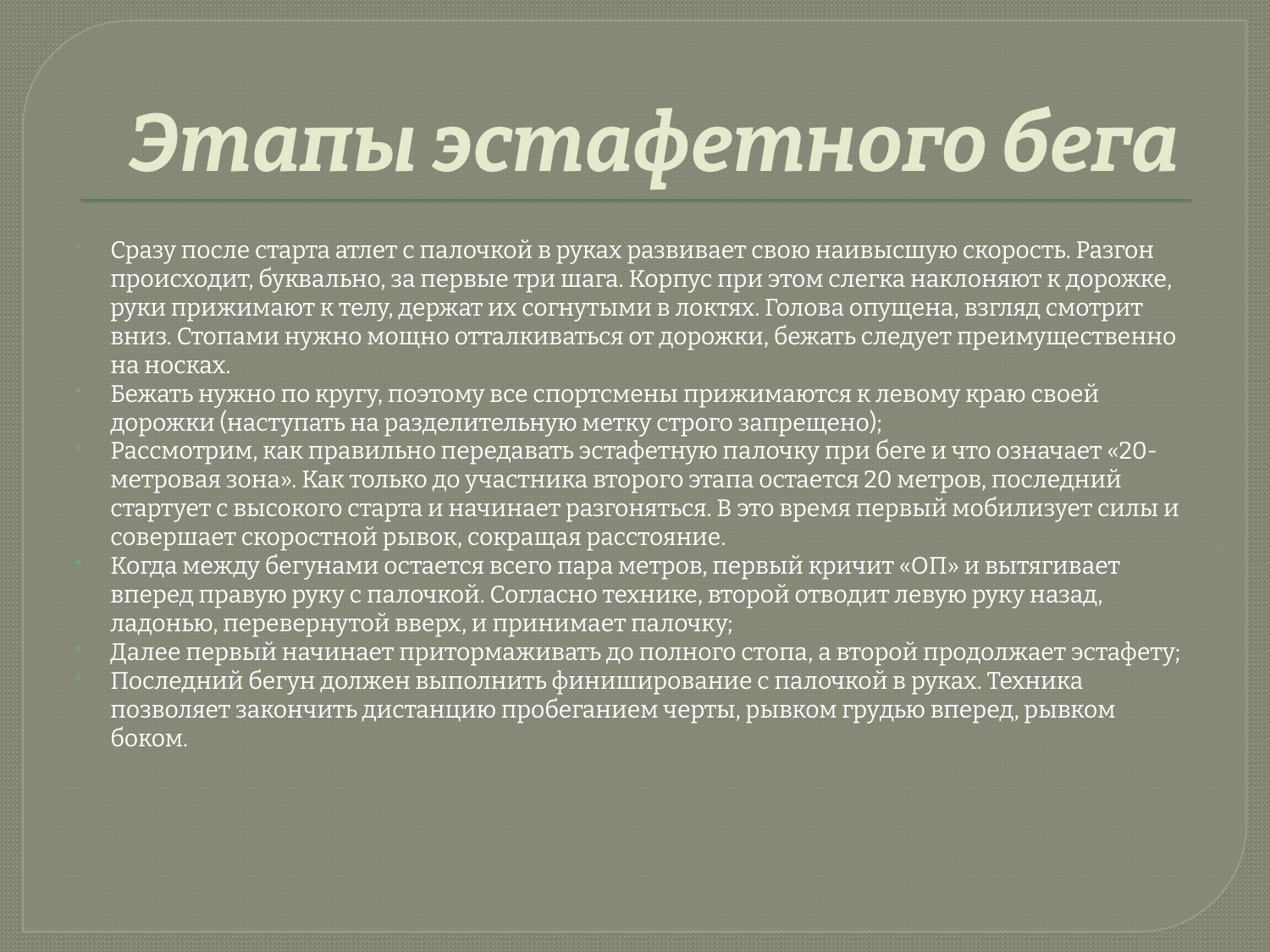

# Этапы эстафетного бега
Сразу после старта атлет с палочкой в руках развивает свою наивысшую скорость. Разгон происходит, буквально, за первые три шага. Корпус при этом слегка наклоняют к дорожке, руки прижимают к телу, держат их согнутыми в локтях. Голова опущена, взгляд смотрит вниз. Стопами нужно мощно отталкиваться от дорожки, бежать следует преимущественно на носках.
Бежать нужно по кругу, поэтому все спортсмены прижимаются к левому краю своей дорожки (наступать на разделительную метку строго запрещено);
Рассмотрим, как правильно передавать эстафетную палочку при беге и что означает «20-метровая зона». Как только до участника второго этапа остается 20 метров, последний стартует с высокого старта и начинает разгоняться. В это время первый мобилизует силы и совершает скоростной рывок, сокращая расстояние.
Когда между бегунами остается всего пара метров, первый кричит «ОП» и вытягивает вперед правую руку с палочкой. Согласно технике, второй отводит левую руку назад, ладонью, перевернутой вверх, и принимает палочку;
Далее первый начинает притормаживать до полного стопа, а второй продолжает эстафету;
Последний бегун должен выполнить финиширование с палочкой в руках. Техника позволяет закончить дистанцию пробеганием черты, рывком грудью вперед, рывком боком.